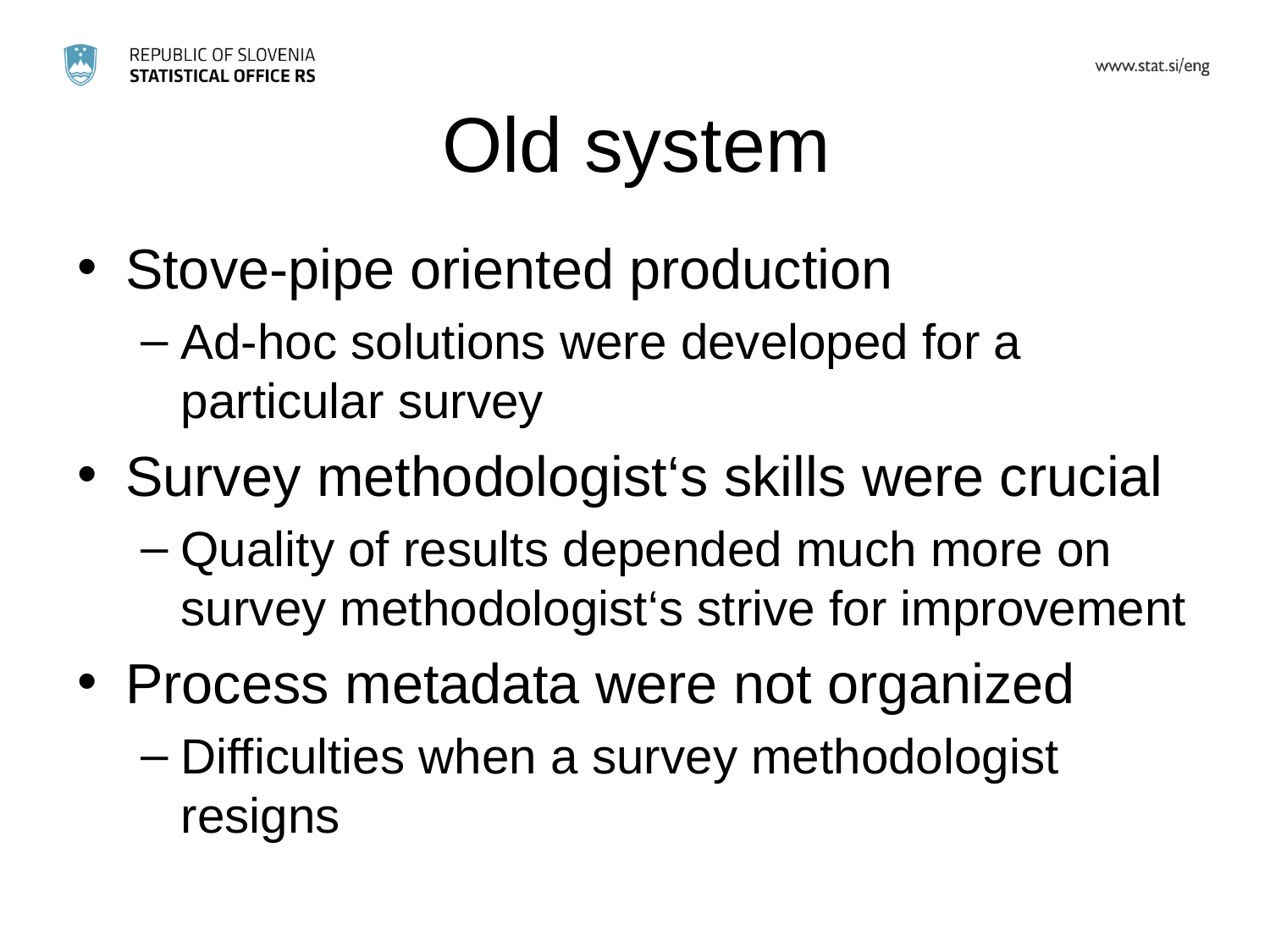

# Old system
Stove-pipe oriented production
Ad-hoc solutions were developed for a particular survey
Survey methodologist‘s skills were crucial
Quality of results depended much more on survey methodologist‘s strive for improvement
Process metadata were not organized
Difficulties when a survey methodologist resigns